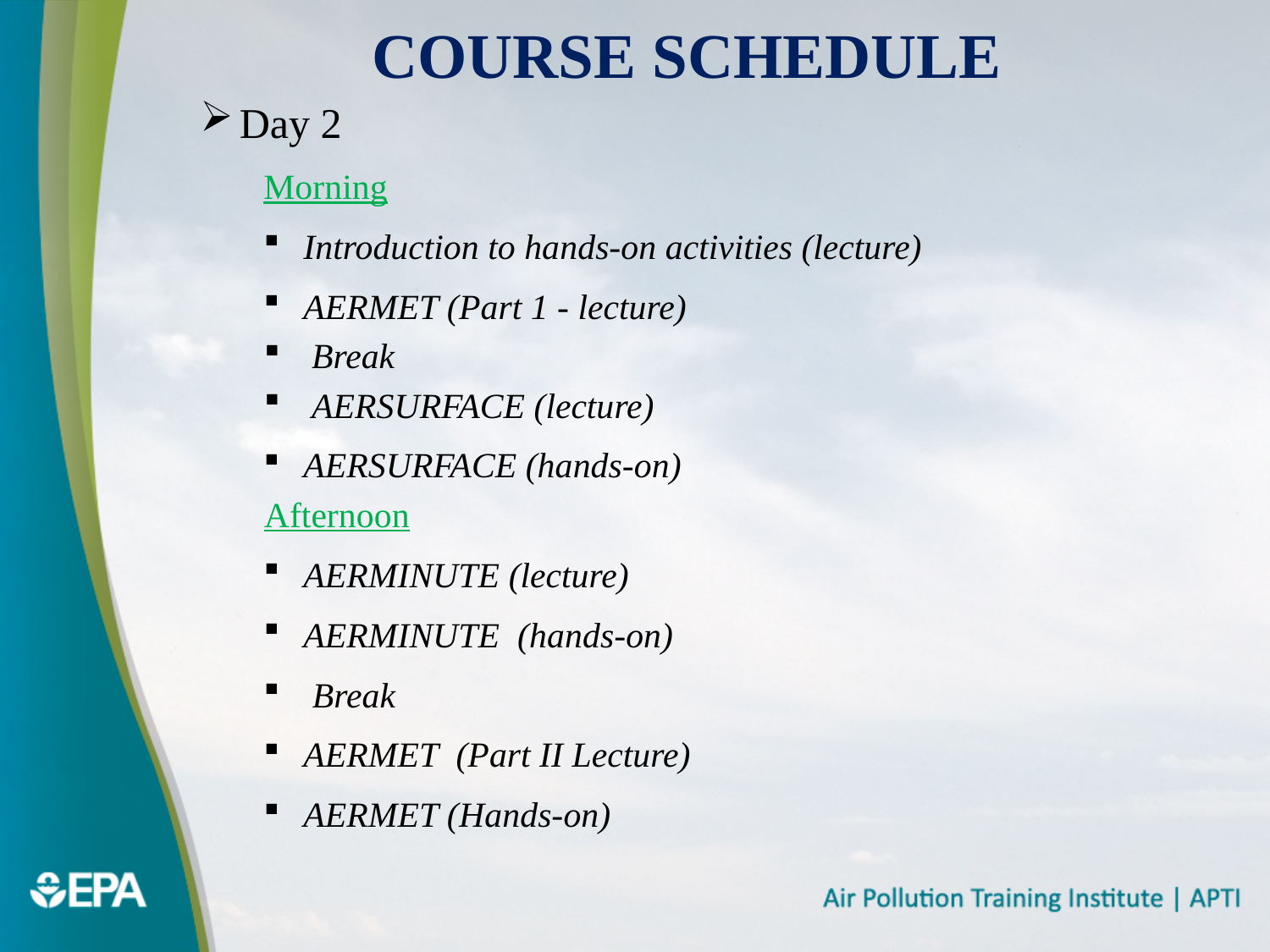

# Course Schedule
Day 2
Morning
Introduction to hands-on activities (lecture)
AERMET (Part 1 - lecture)
Break
AERSURFACE (lecture)
AERSURFACE (hands-on)
Afternoon
AERMINUTE (lecture)
AERMINUTE  (hands-on)
 Break
AERMET  (Part II Lecture)
AERMET (Hands-on)